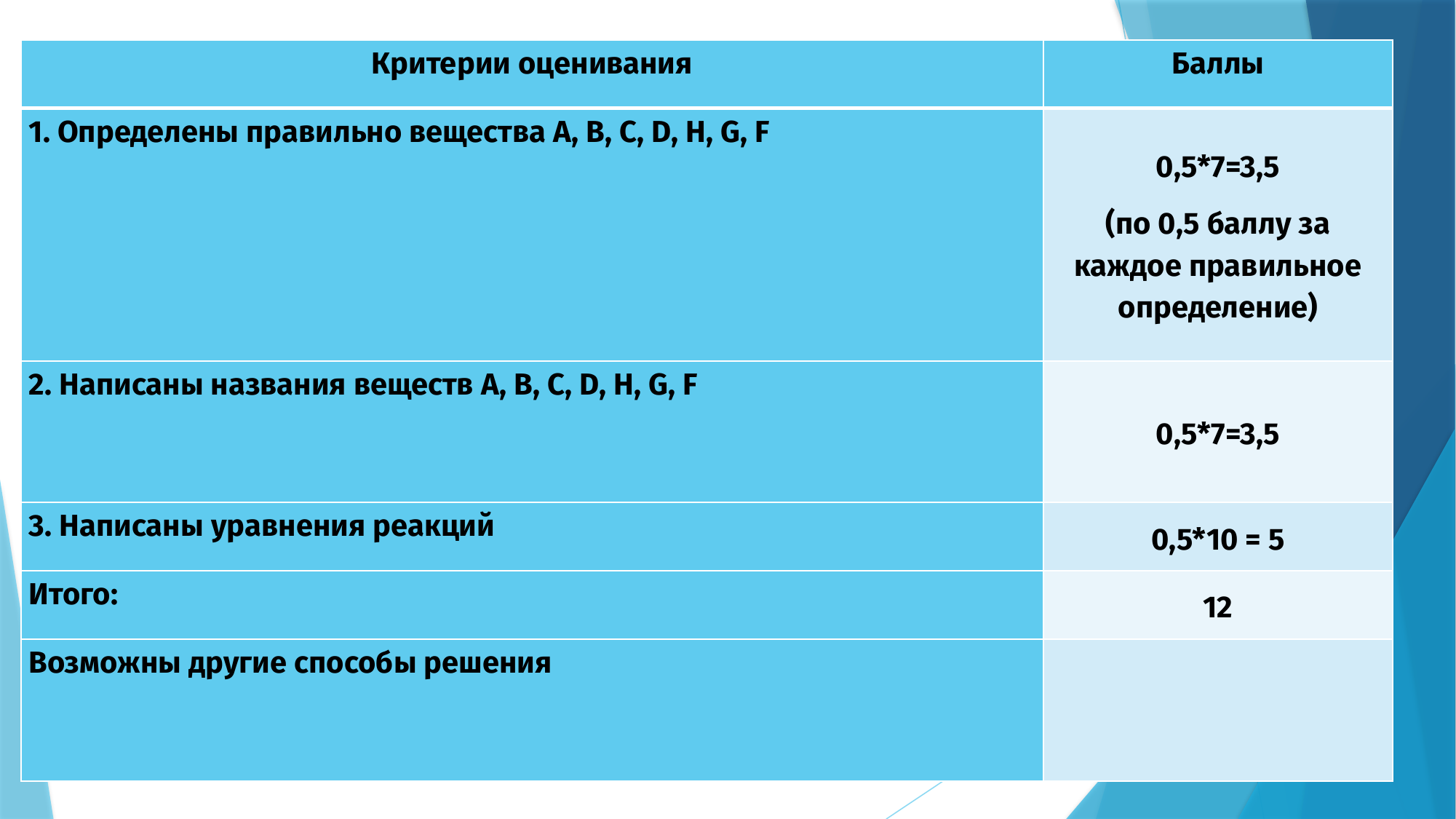

| Критерии оценивания | Баллы |
| --- | --- |
| 1. Определены правильно вещества А, B, C, D, H, G, F | 0,5\*7=3,5 (по 0,5 баллу за каждое правильное определение) |
| 2. Написаны названия веществ А, B, C, D, H, G, F | 0,5\*7=3,5 |
| 3. Написаны уравнения реакций | 0,5\*10 = 5 |
| Итого: | 12 |
| Возможны другие способы решения |  |